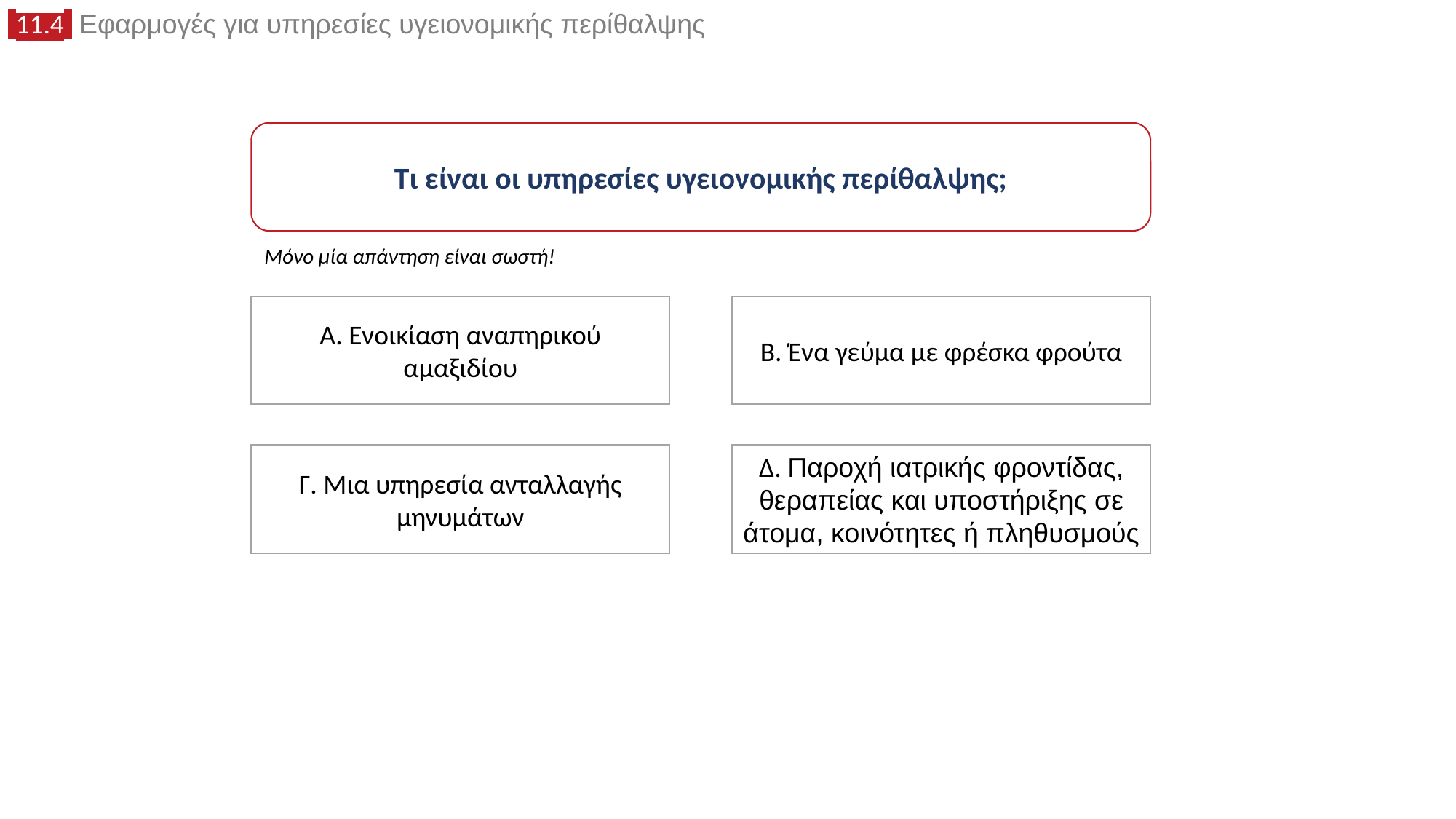

Τι είναι οι υπηρεσίες υγειονομικής περίθαλψης;
Μόνο μία απάντηση είναι σωστή!
A. Ενοικίαση αναπηρικού αμαξιδίου
B. Ένα γεύμα με φρέσκα φρούτα
Δ. Παροχή ιατρικής φροντίδας, θεραπείας και υποστήριξης σε άτομα, κοινότητες ή πληθυσμούς
Γ. Μια υπηρεσία ανταλλαγής μηνυμάτων